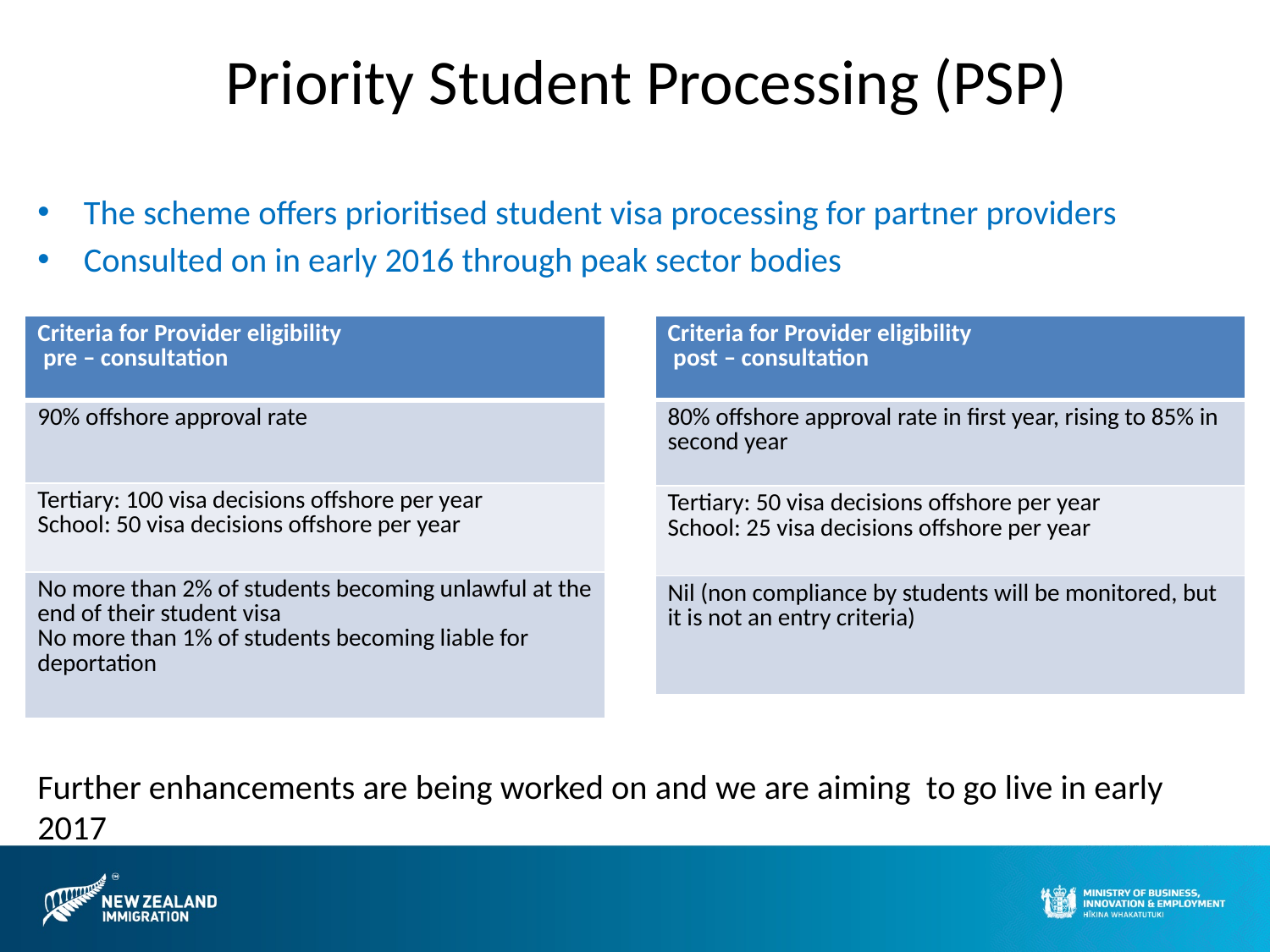

# Priority Student Processing (PSP)

The scheme offers prioritised student visa processing for partner providers
Consulted on in early 2016 through peak sector bodies

Further enhancements are being worked on and we are aiming  to go live in early 2017

| Criteria for Provider eligibility pre – consultation |
| --- |
| 90% offshore approval rate |
| Tertiary: 100 visa decisions offshore per year School: 50 visa decisions offshore per year |
| No more than 2% of students becoming unlawful at the end of their student visa No more than 1% of students becoming liable for deportation |
| Criteria for Provider eligibility post – consultation |
| --- |
| 80% offshore approval rate in first year, rising to 85% in second year |
| Tertiary: 50 visa decisions offshore per year School: 25 visa decisions offshore per year |
| Nil (non compliance by students will be monitored, but it is not an entry criteria) |